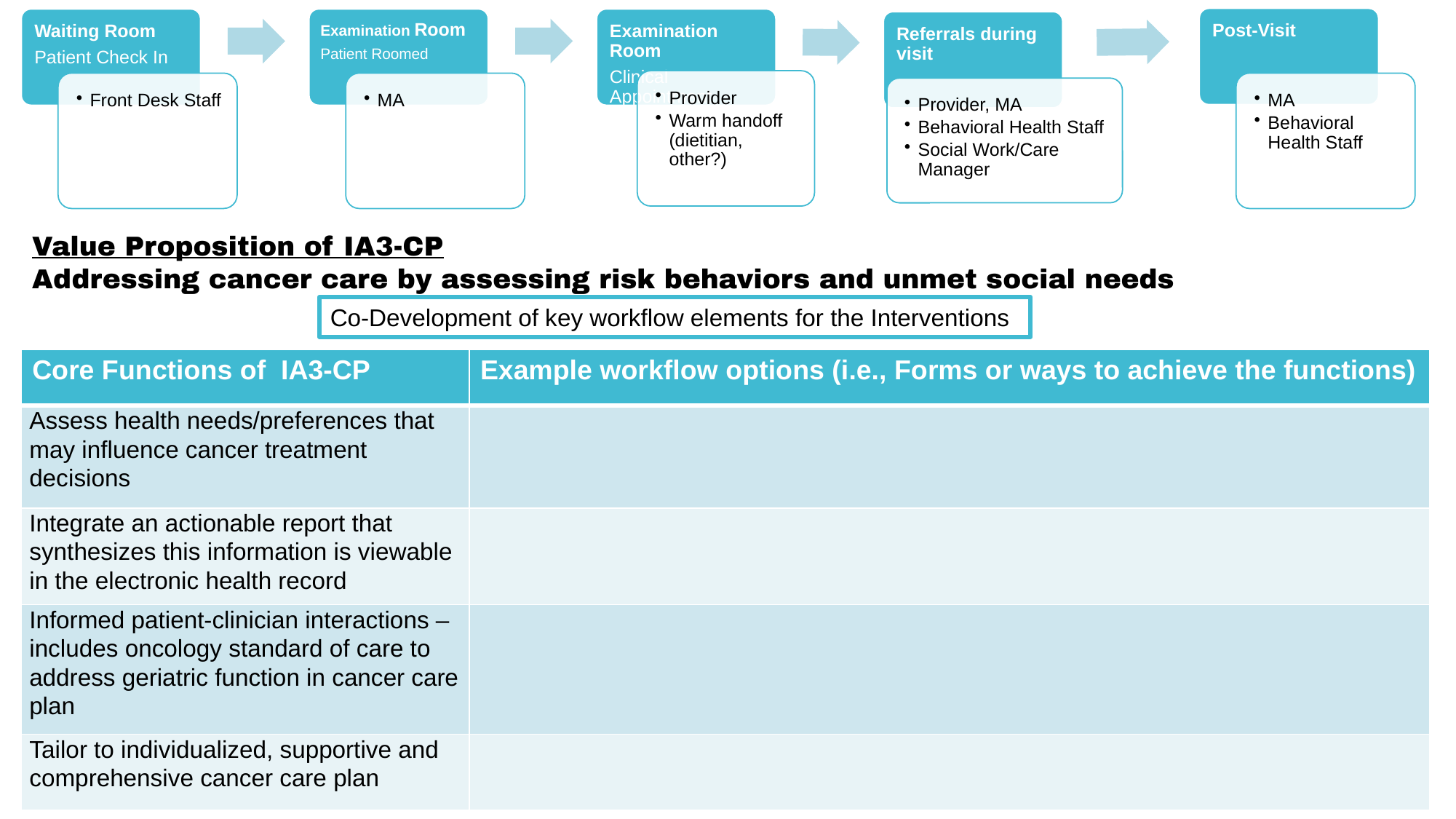

Waiting Room
Patient Check In
Front Desk Staff

Examination Room
Patient Roomed
MA

Examination Room
Clinical Appointment
Provider
Warm handoff (dietitian, other?)

Referrals during visit

Provider, MA
Behavioral Health Staff
Social Work/Care Manager

Post-Visit

MA
Behavioral Health Staff
Value Proposition of IA3-CP
Addressing cancer care by assessing risk behaviors and unmet social needs
Co-Development of key workflow elements for the Interventions
| Core Functions of IA3-CP | Example workflow options (i.e., Forms or ways to achieve the functions) |
| --- | --- |
| Assess health needs/preferences that may influence cancer treatment decisions |  |
| Integrate an actionable report that synthesizes this information is viewable in the electronic health record |  |
| Informed patient-clinician interactions – includes oncology standard of care to address geriatric function in cancer care plan |  |
| Tailor to individualized, supportive and comprehensive cancer care plan |  |